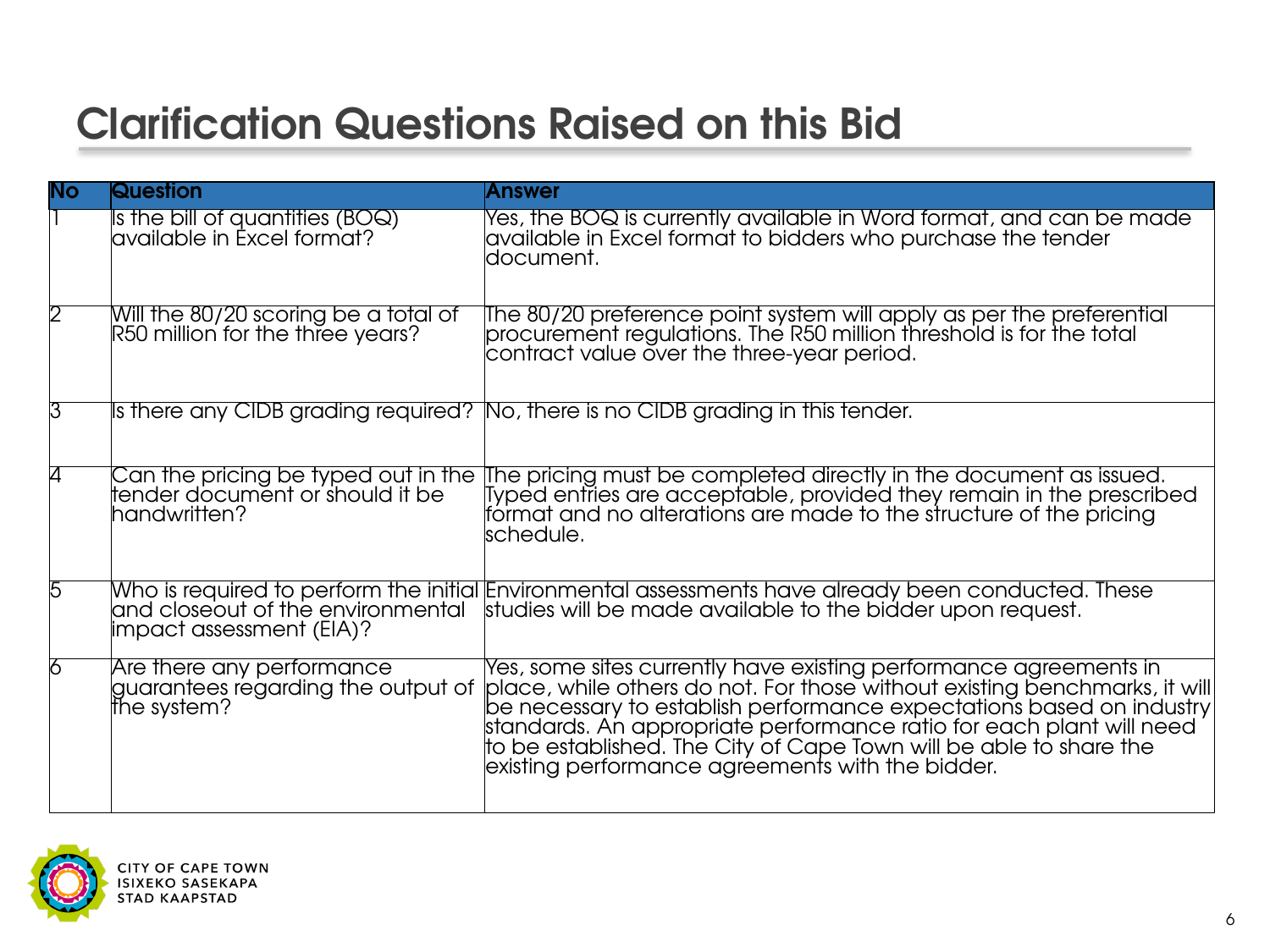

# Clarification Questions Raised on this Bid
| No | Question | Answer |
| --- | --- | --- |
| 1 | Is the bill of quantities (BOQ) available in Excel format? | Yes, the BOQ is currently available in Word format, and can be made available in Excel format to bidders who purchase the tender document. |
| 2 | Will the 80/20 scoring be a total of R50 million for the three years? | The 80/20 preference point system will apply as per the preferential procurement regulations. The R50 million threshold is for the total contract value over the three-year period. |
| 3 | Is there any CIDB grading required? | No, there is no CIDB grading in this tender. |
| 4 | Can the pricing be typed out in the tender document or should it be handwritten? | The pricing must be completed directly in the document as issued. Typed entries are acceptable, provided they remain in the prescribed format and no alterations are made to the structure of the pricing schedule. |
| 5 | Who is required to perform the initial and closeout of the environmental impact assessment (EIA)? | Environmental assessments have already been conducted. These studies will be made available to the bidder upon request. |
| 6 | Are there any performance guarantees regarding the output of the system? | Yes, some sites currently have existing performance agreements in place, while others do not. For those without existing benchmarks, it will be necessary to establish performance expectations based on industry standards. An appropriate performance ratio for each plant will need to be established. The City of Cape Town will be able to share the existing performance agreements with the bidder. |
6